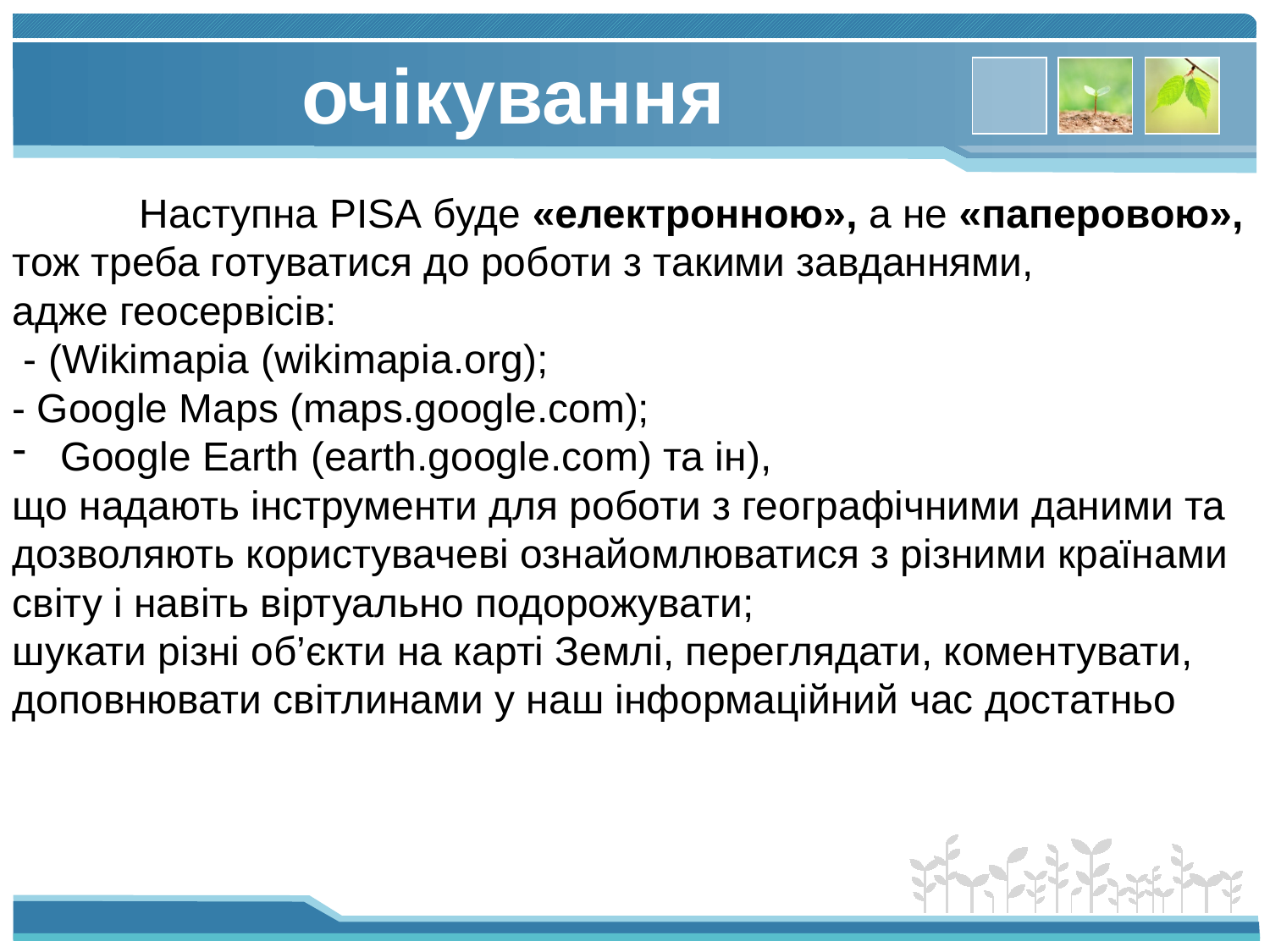

# очікування
	Наступна PISA буде «електронною», а не «паперовою»,
тож треба готуватися до роботи з такими завданнями,
адже геосервісів:
 - (Wikimapia (wikimapia.org);
- Google Maps (maps.google.com);
Google Earth (earth.google.com) та ін),
що надають інструменти для роботи з географічними даними та дозволяють користувачеві ознайомлюватися з різними країнами світу і навіть віртуально подорожувати;
шукати різні об’єкти на карті Землі, переглядати, коментувати, доповнювати світлинами у наш інформаційний час достатньо